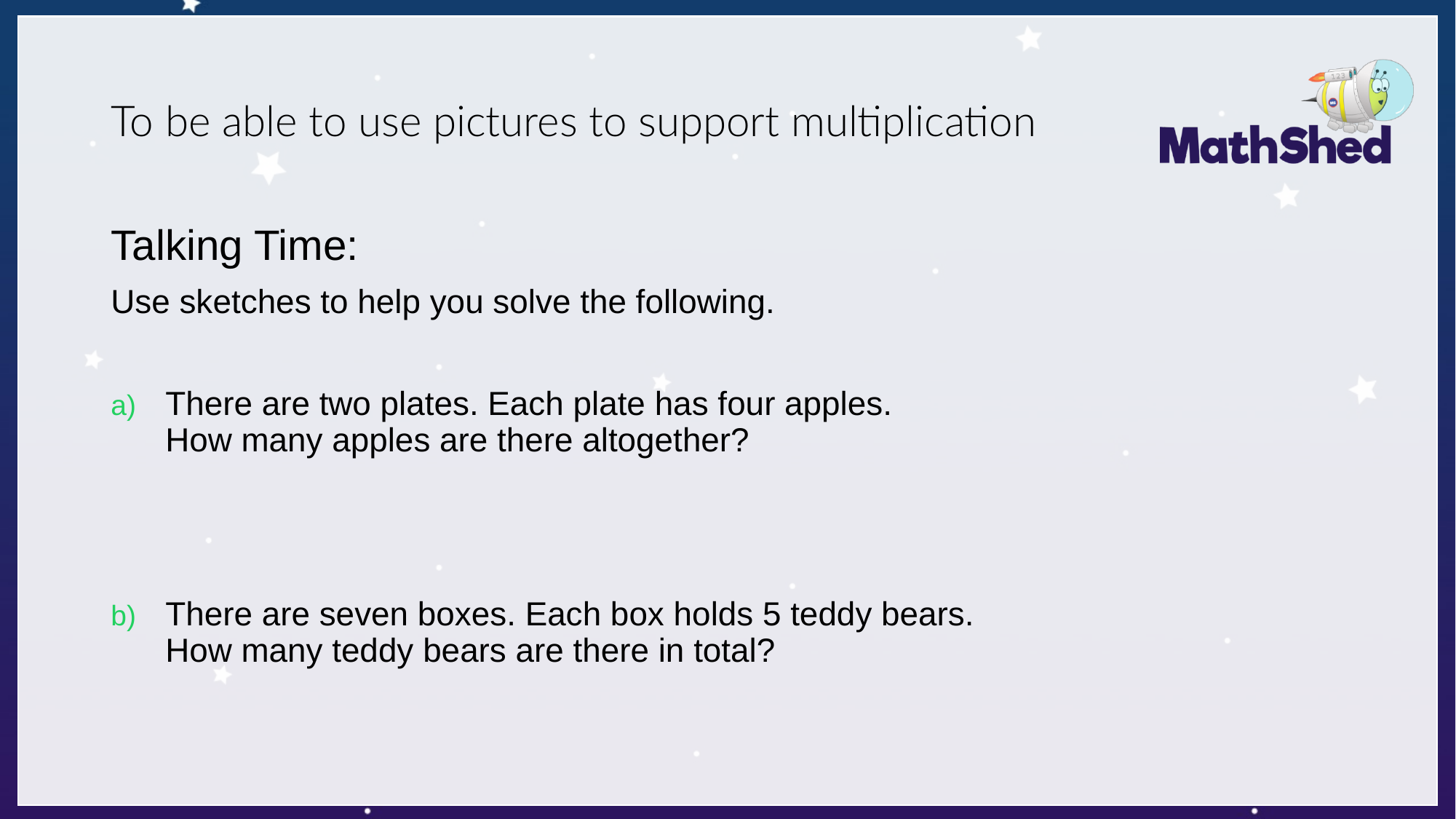

# To be able to use pictures to support multiplication
Talking Time:
Use sketches to help you solve the following.

There are two plates. Each plate has four apples.
How many apples are there altogether?

There are seven boxes. Each box holds 5 teddy bears.
How many teddy bears are there in total?